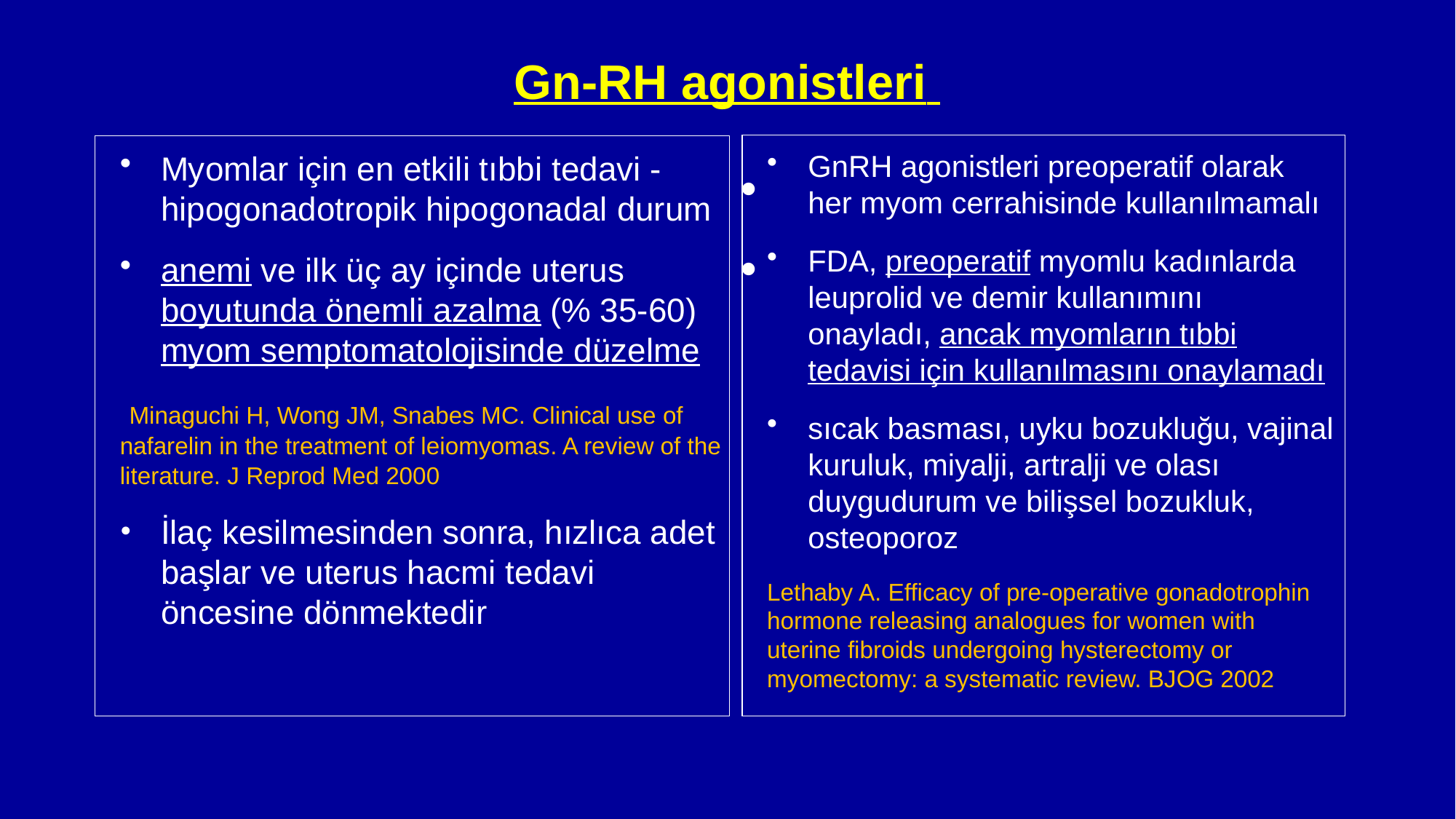

# Gn-RH agonistleri

Myomlar için en etkili tıbbi tedavi - hipogonadotropik hipogonadal durum
anemi ve ilk üç ay içinde uterus boyutunda önemli azalma (% 35-60) myom semptomatolojisinde düzelme
 Minaguchi H, Wong JM, Snabes MC. Clinical use of nafarelin in the treatment of leiomyomas. A review of the literature. J Reprod Med 2000
İlaç kesilmesinden sonra, hızlıca adet başlar ve uterus hacmi tedavi öncesine dönmektedir
GnRH agonistleri preoperatif olarak her myom cerrahisinde kullanılmamalı
FDA, preoperatif myomlu kadınlarda leuprolid ve demir kullanımını onayladı, ancak myomların tıbbi tedavisi için kullanılmasını onaylamadı
sıcak basması, uyku bozukluğu, vajinal kuruluk, miyalji, artralji ve olası duygudurum ve bilişsel bozukluk, osteoporoz
Lethaby A. Efficacy of pre-operative gonadotrophin hormone releasing analogues for women with uterine fibroids undergoing hysterectomy or myomectomy: a systematic review. BJOG 2002